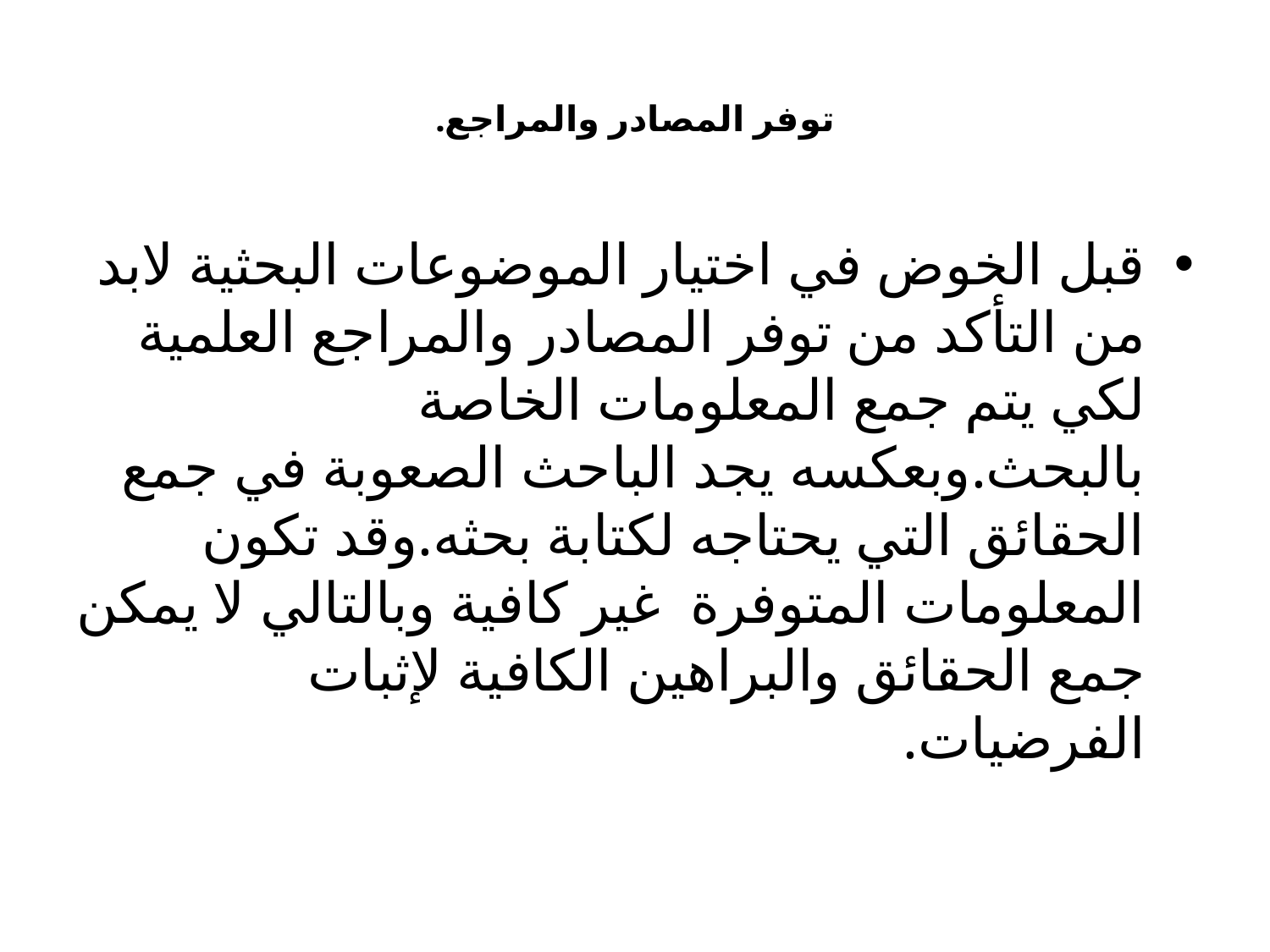

# توفر المصادر والمراجع.
قبل الخوض في اختيار الموضوعات البحثية لابد من التأكد من توفر المصادر والمراجع العلمية لكي يتم جمع المعلومات الخاصة بالبحث.وبعكسه يجد الباحث الصعوبة في جمع الحقائق التي يحتاجه لكتابة بحثه.وقد تكون المعلومات المتوفرة  غير كافية وبالتالي لا يمكن جمع الحقائق والبراهين الكافية لإثبات الفرضيات.